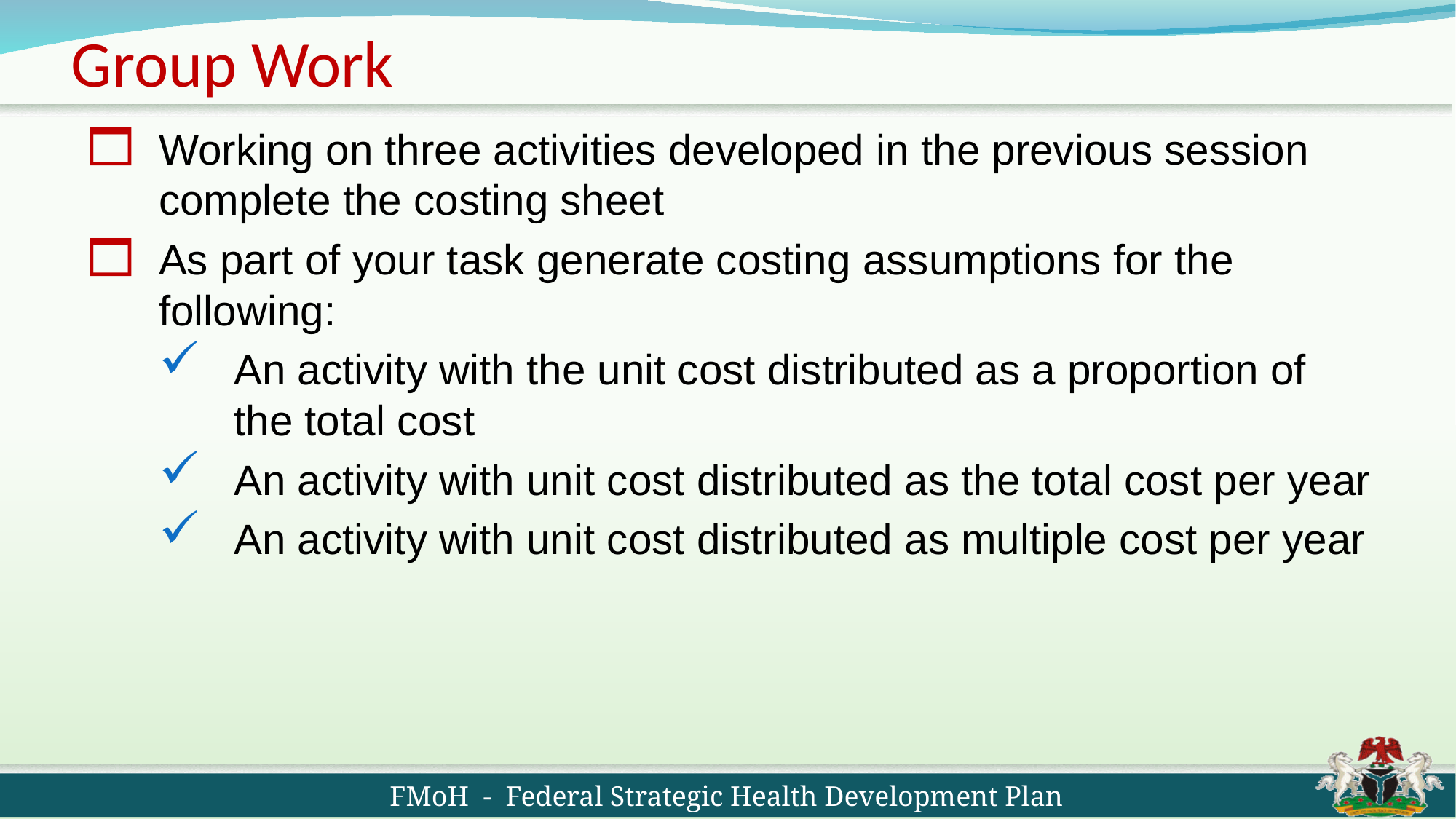

# Group Work
Working on three activities developed in the previous session complete the costing sheet
As part of your task generate costing assumptions for the following:
An activity with the unit cost distributed as a proportion of the total cost
An activity with unit cost distributed as the total cost per year
An activity with unit cost distributed as multiple cost per year